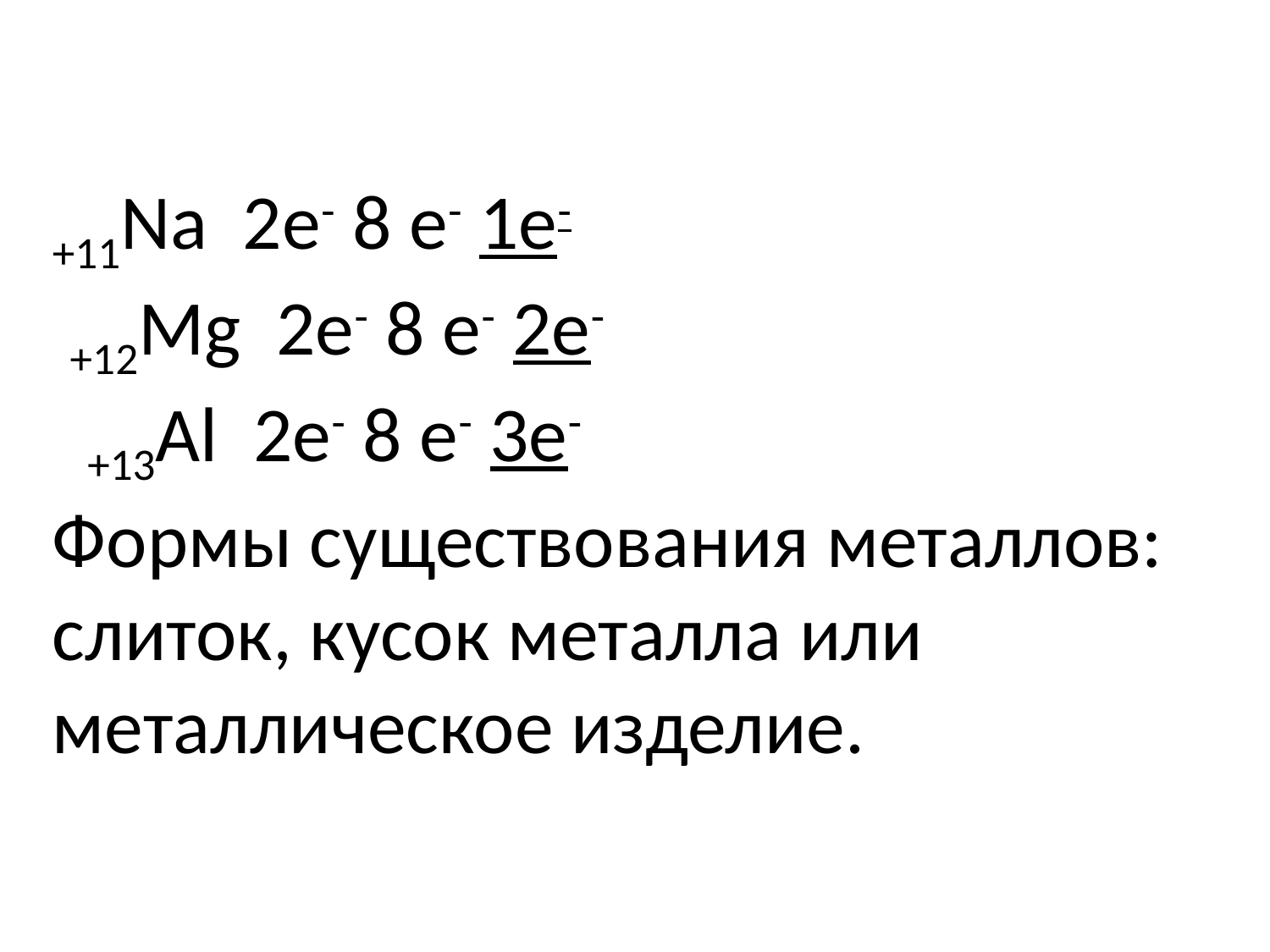

# +11Na  2е- 8 е- 1е- +12Mg  2е- 8 е- 2е- +13Al  2е- 8 е- 3е- Формы существования металлов: слиток, кусок металла или металлическое изделие.